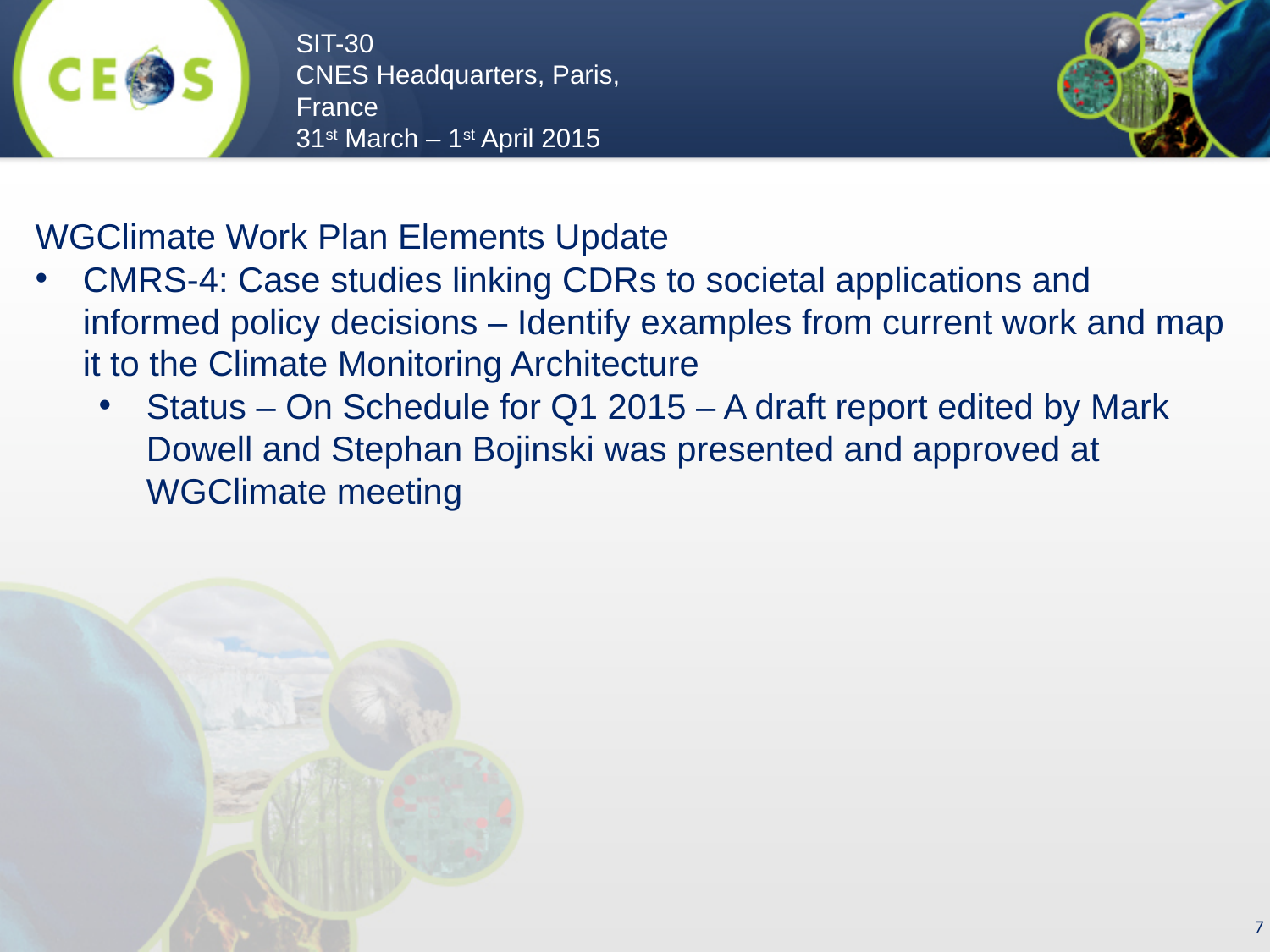

WGClimate Work Plan Elements Update
CMRS-4: Case studies linking CDRs to societal applications and informed policy decisions – Identify examples from current work and map it to the Climate Monitoring Architecture
Status – On Schedule for Q1 2015 – A draft report edited by Mark Dowell and Stephan Bojinski was presented and approved at WGClimate meeting

7